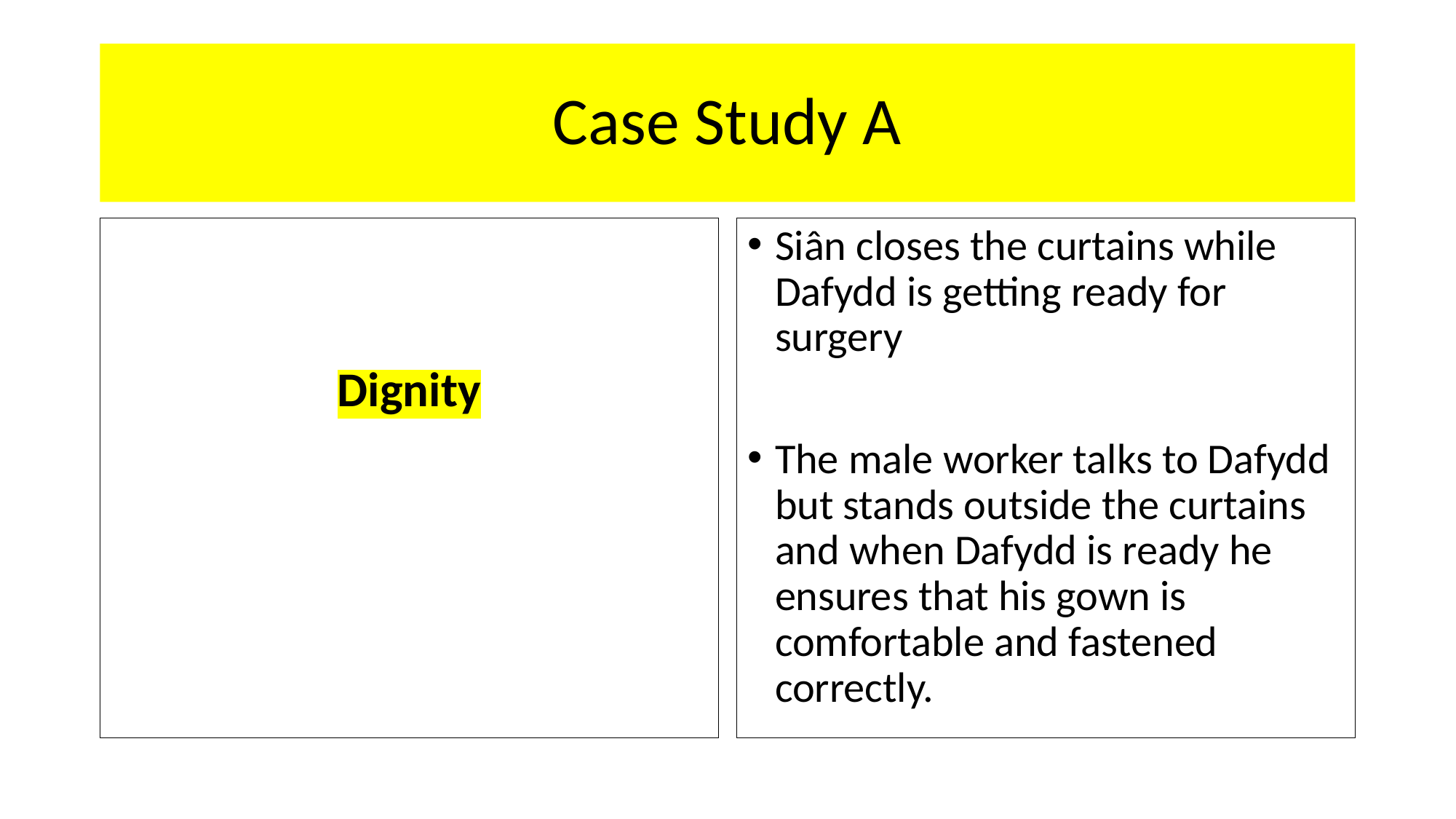

# Case Study A

Dignity
Siân closes the curtains while Dafydd is getting ready for surgery

The male worker talks to Dafydd but stands outside the curtains and when Dafydd is ready he ensures that his gown is comfortable and fastened correctly.